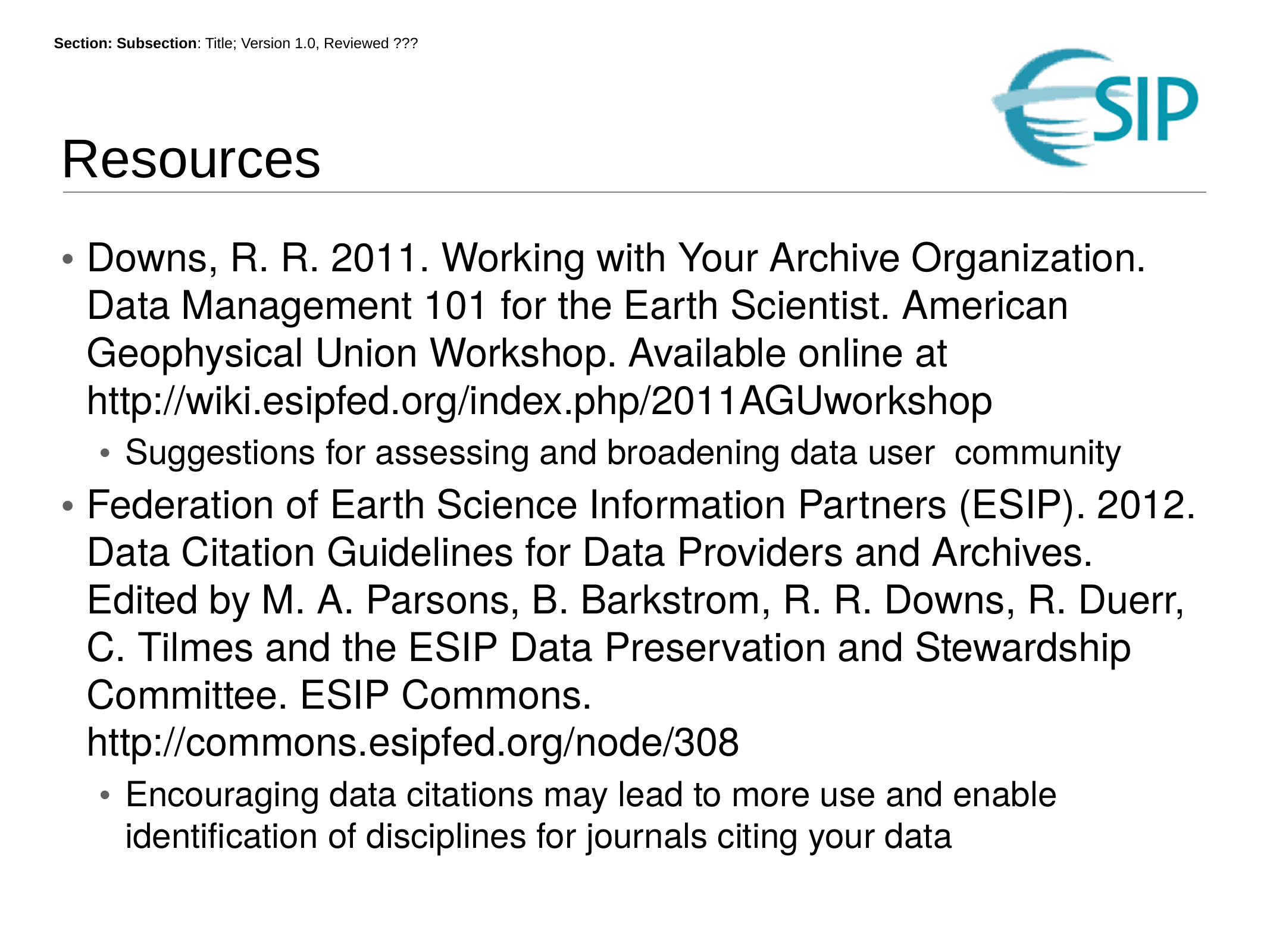

# Resources
Downs, R. R. 2011. Working with Your Archive Organization. Data Management 101 for the Earth Scientist. American Geophysical Union Workshop. Available online at http://wiki.esipfed.org/index.php/2011AGUworkshop
Suggestions for assessing and broadening data user  community
Federation of Earth Science Information Partners (ESIP). 2012. Data Citation Guidelines for Data Providers and Archives. Edited by M. A. Parsons, B. Barkstrom, R. R. Downs, R. Duerr, C. Tilmes and the ESIP Data Preservation and Stewardship Committee. ESIP Commons. http://commons.esipfed.org/node/308
Encouraging data citations may lead to more use and enable identification of disciplines for journals citing your data